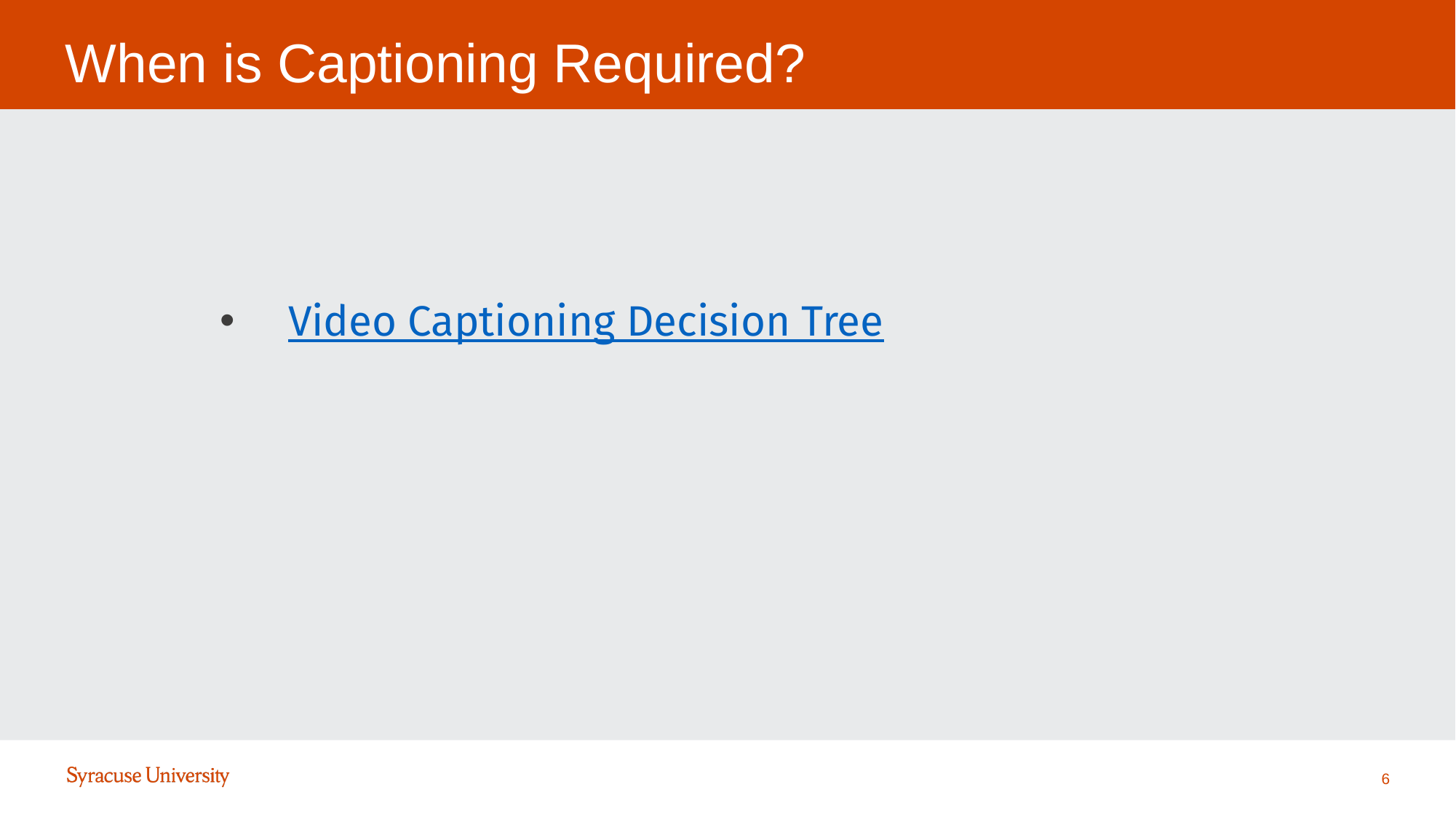

# When is Captioning Required?
Video Captioning Decision Tree
6